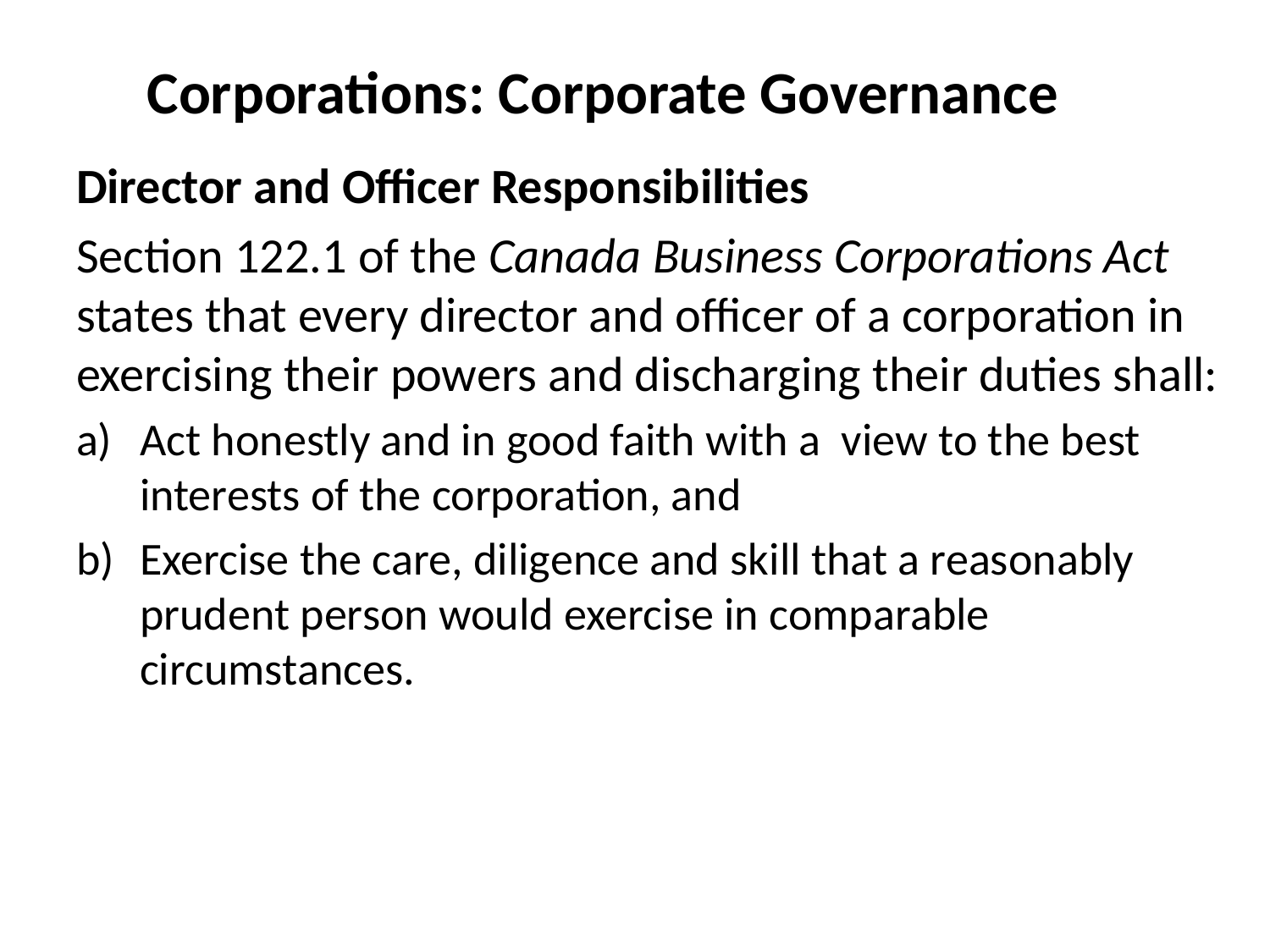

# Corporations: Corporate Governance
Director and Officer Responsibilities
Section 122.1 of the Canada Business Corporations Act states that every director and officer of a corporation in exercising their powers and discharging their duties shall:
Act honestly and in good faith with a  view to the best interests of the corporation, and
Exercise the care, diligence and skill that a reasonably prudent person would exercise in comparable circumstances.

Booth/Cleary Introduction to Corporate Finance, Second Edition
20